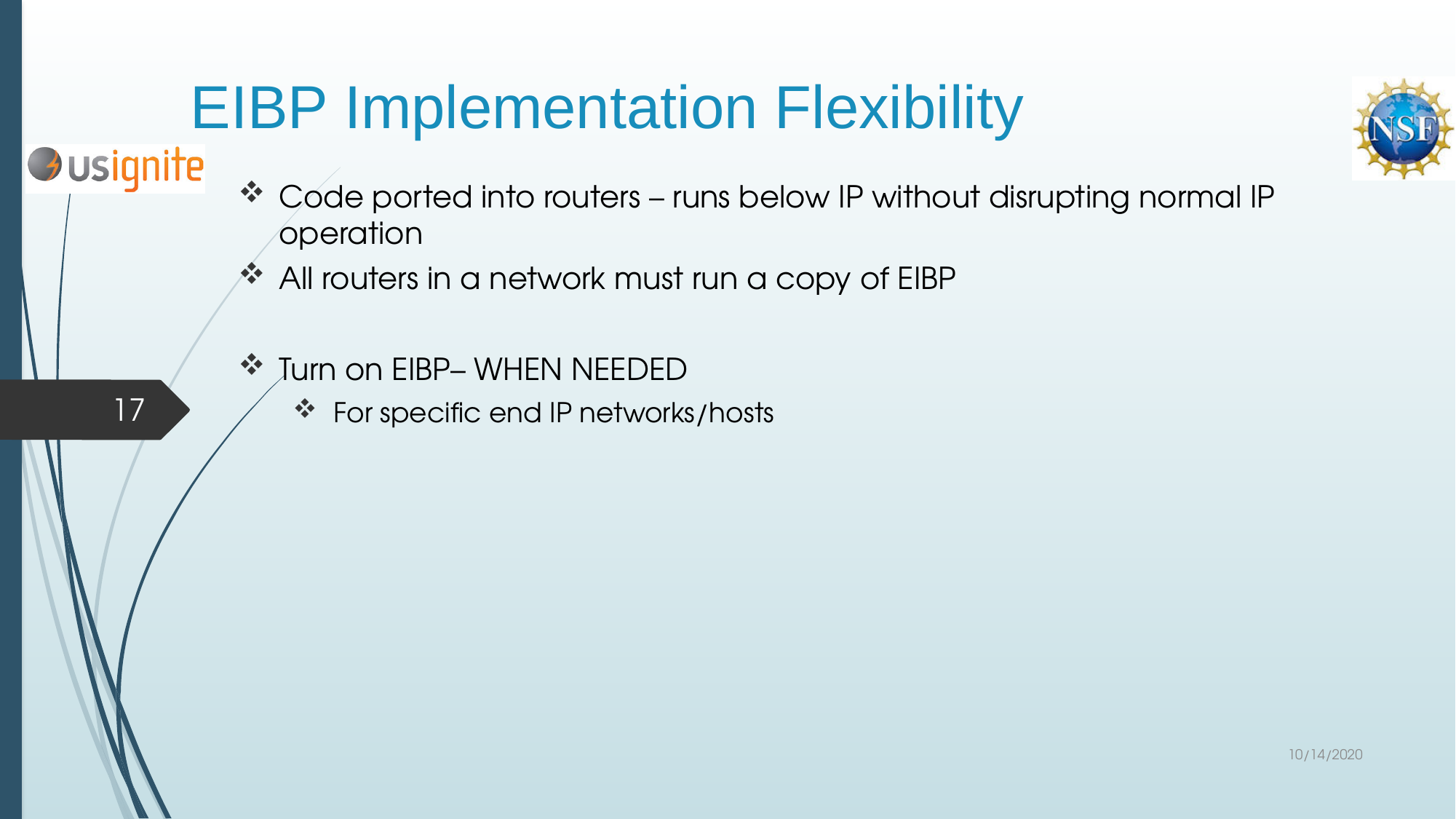

# EIBP Implementation Flexibility
Code ported into routers – runs below IP without disrupting normal IP operation
All routers in a network must run a copy of EIBP

Turn on EIBP– WHEN NEEDED
For specific end IP networks/hosts

17
10/14/2020